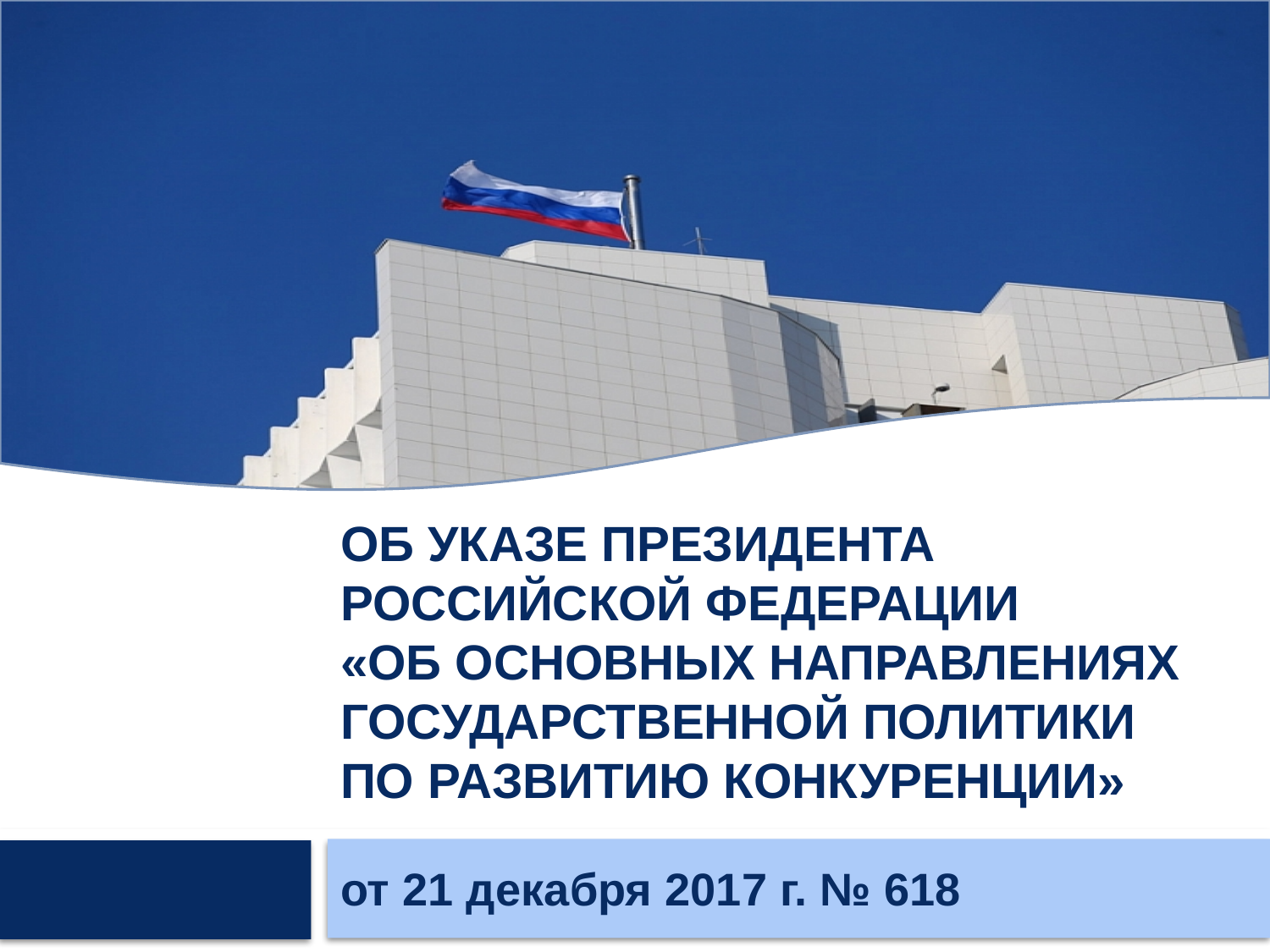

# Об указе ПРЕЗИДЕНТА РОССИЙСКОЙ ФЕДЕРАЦИИ «ОБ ОСНОВНЫХ НАПРАВЛЕНИЯХ ГОСУДАРСТВЕННОЙ ПОЛИТИКИ ПО РАЗВИТИЮ КОНКУРЕНЦИИ»
от 21 декабря 2017 г. № 618